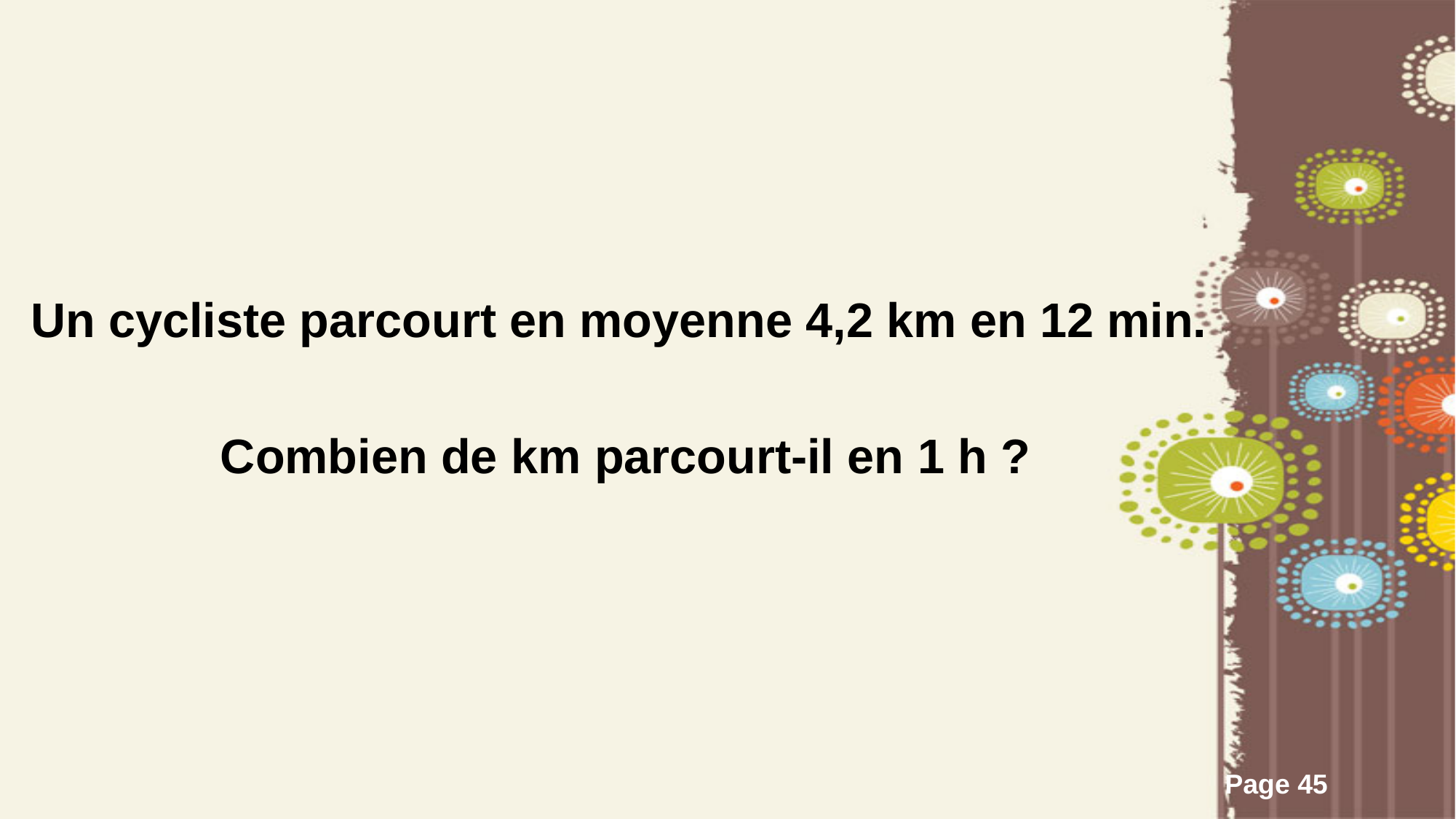

Un cycliste parcourt en moyenne 4,2 km en 12 min.

Combien de km parcourt-il en 1 h ?